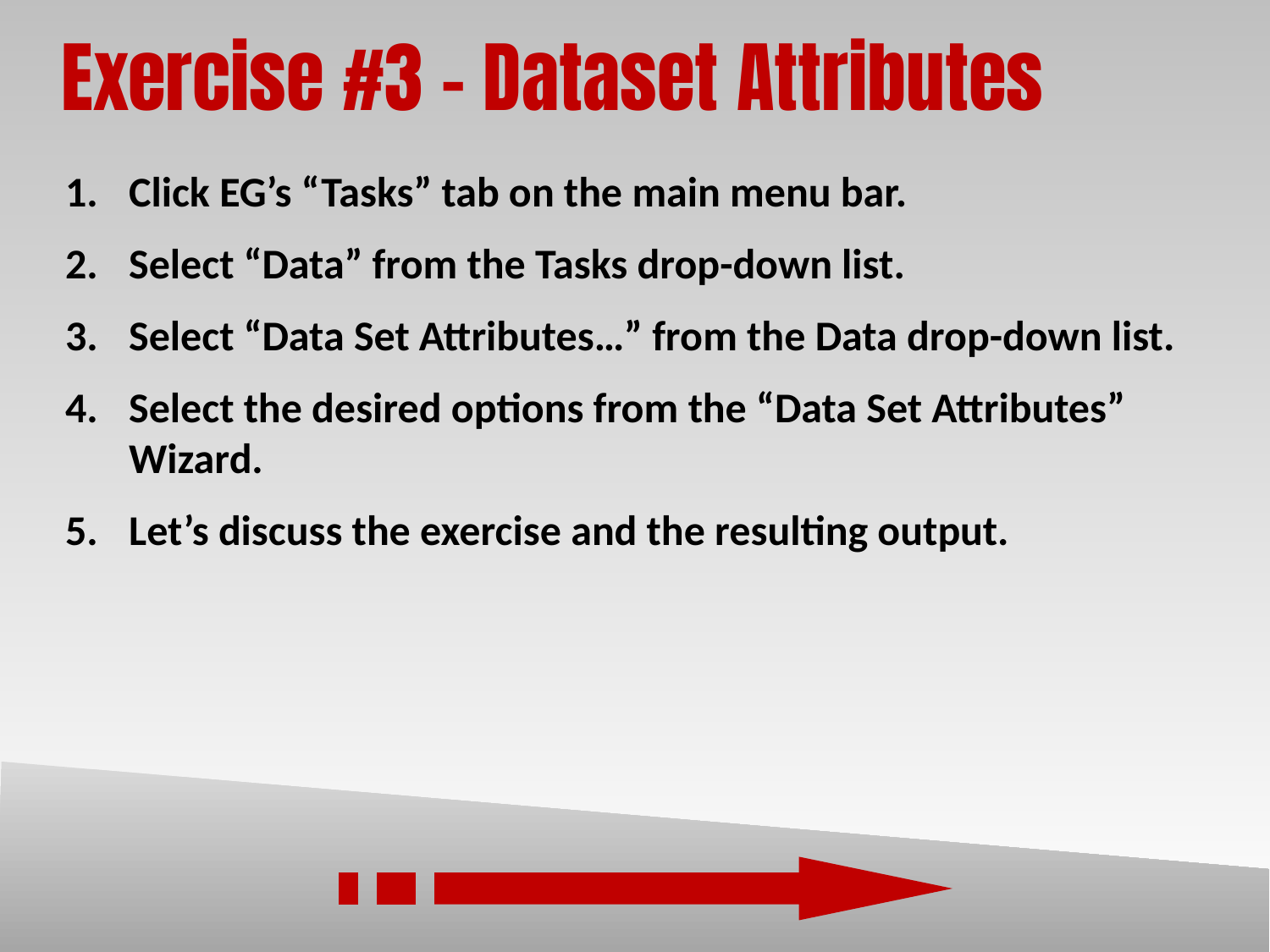

Exercise #3 – Dataset Attributes
Click EG’s “Tasks” tab on the main menu bar.
Select “Data” from the Tasks drop-down list.
Select “Data Set Attributes…” from the Data drop-down list.
Select the desired options from the “Data Set Attributes” Wizard.
Let’s discuss the exercise and the resulting output.